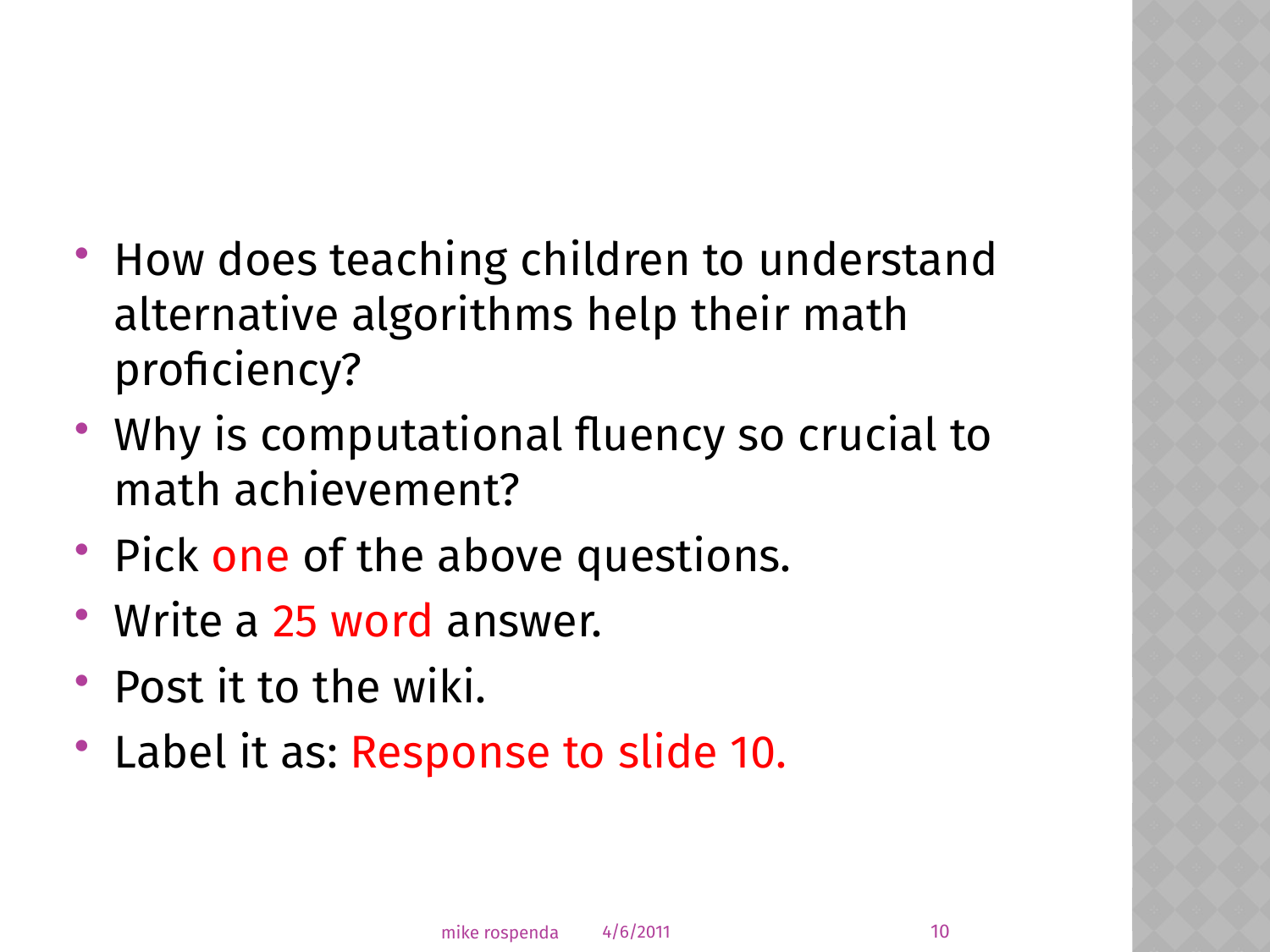

#
How does teaching children to understand alternative algorithms help their math proficiency?
Why is computational fluency so crucial to math achievement?
Pick one of the above questions.
Write a 25 word answer.
Post it to the wiki.
Label it as: Response to slide 10.
10
mike rospenda
4/6/2011